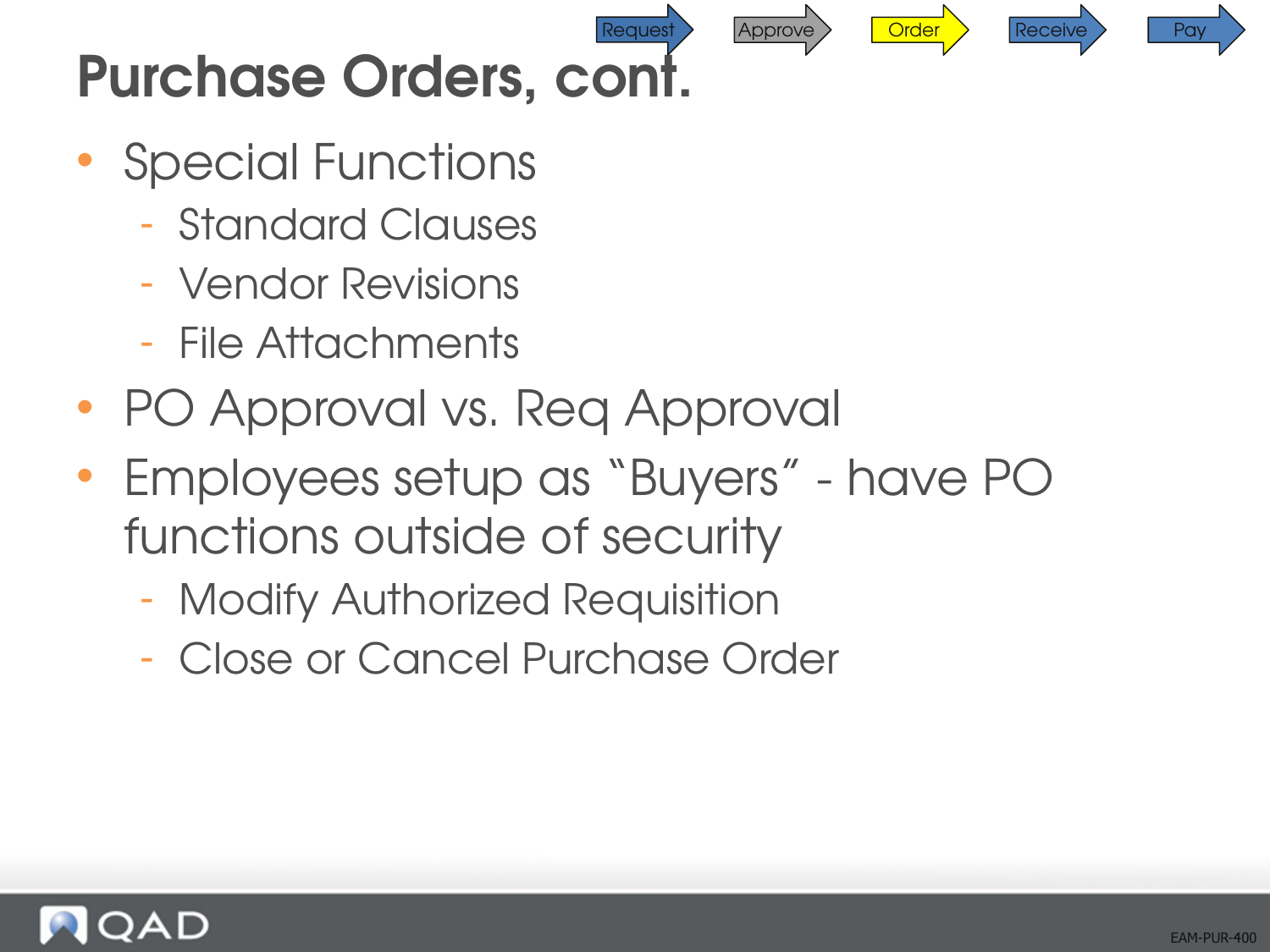

Request
Approve
Order
Receive
Pay
# Purchase Orders, cont.
Special Functions
Standard Clauses
Vendor Revisions
File Attachments
PO Approval vs. Req Approval
Employees setup as “Buyers” - have PO functions outside of security
Modify Authorized Requisition
Close or Cancel Purchase Order
EAM-PUR-400